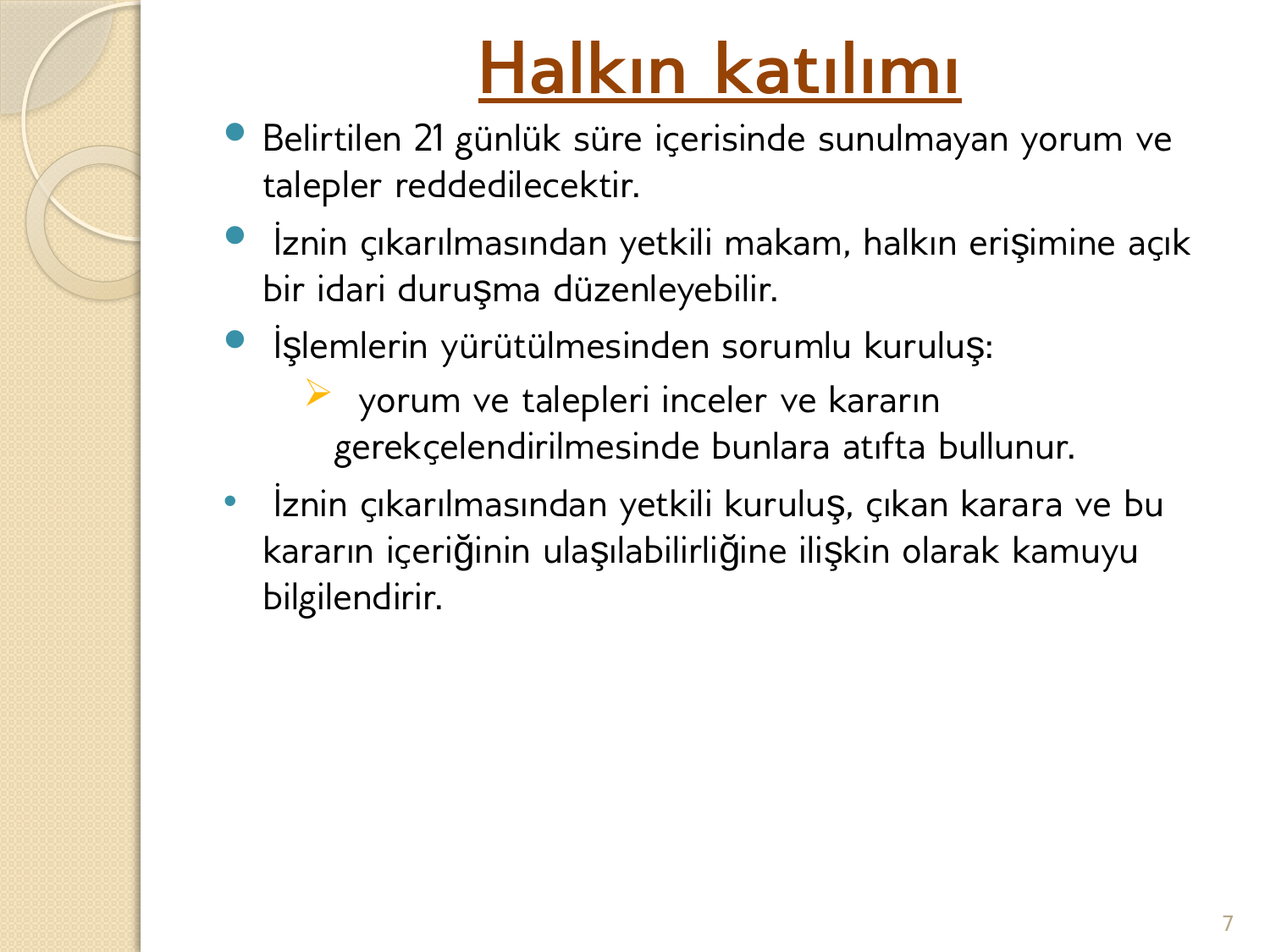

# Halkın katılımı
Belirtilen 21 günlük süre içerisinde sunulmayan yorum ve talepler reddedilecektir.
 İznin çıkarılmasından yetkili makam, halkın erişimine açık bir idari duruşma düzenleyebilir.
 İşlemlerin yürütülmesinden sorumlu kuruluş:
  yorum ve talepleri inceler ve kararın gerekçelendirilmesinde bunlara atıfta bullunur.
 İznin çıkarılmasından yetkili kuruluş, çıkan karara ve bu kararın içeriğinin ulaşılabilirliğine ilişkin olarak kamuyu bilgilendirir.
7